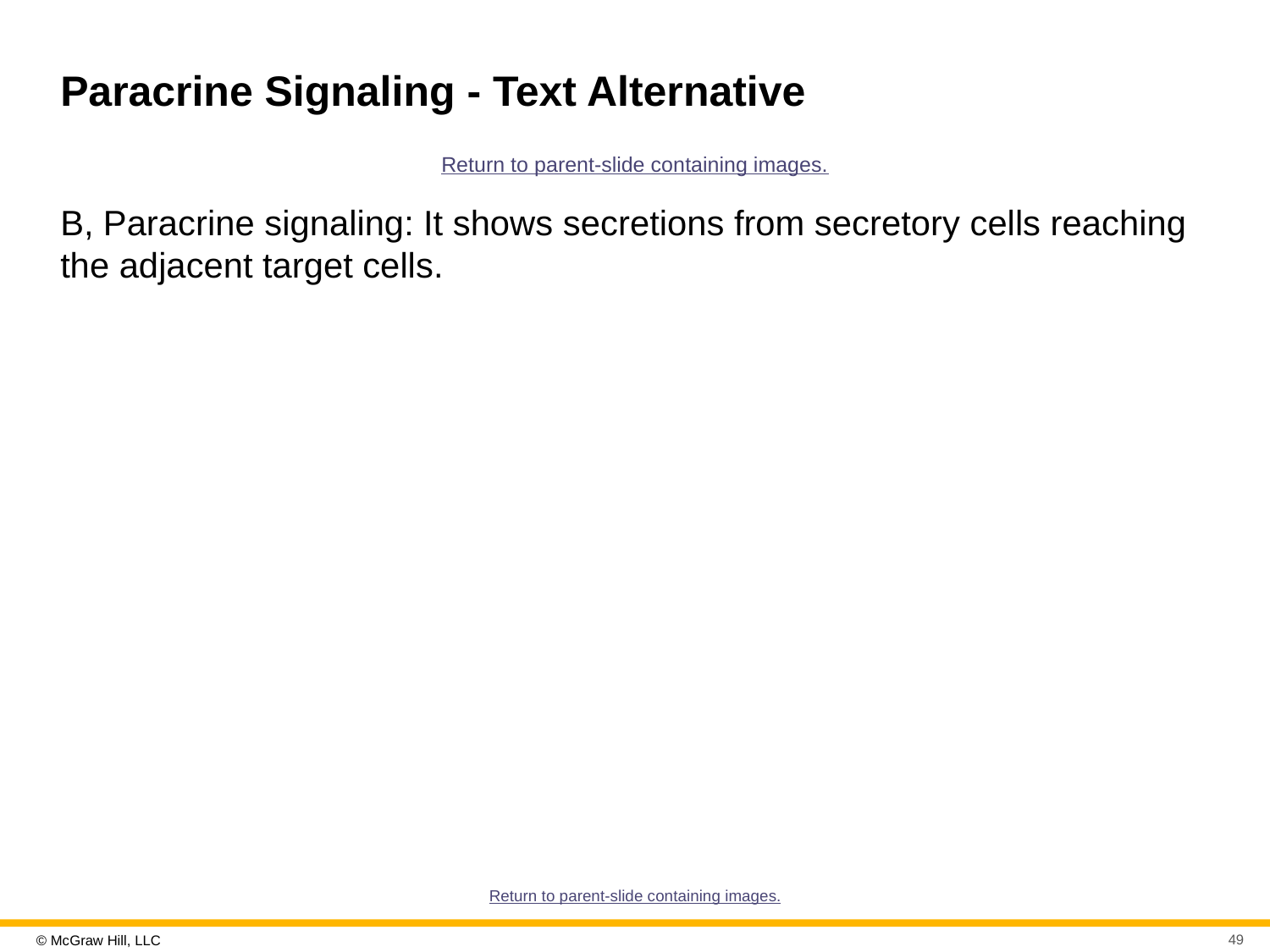

# Paracrine Signaling - Text Alternative
Return to parent-slide containing images.
B, Paracrine signaling: It shows secretions from secretory cells reaching the adjacent target cells.
Return to parent-slide containing images.
49